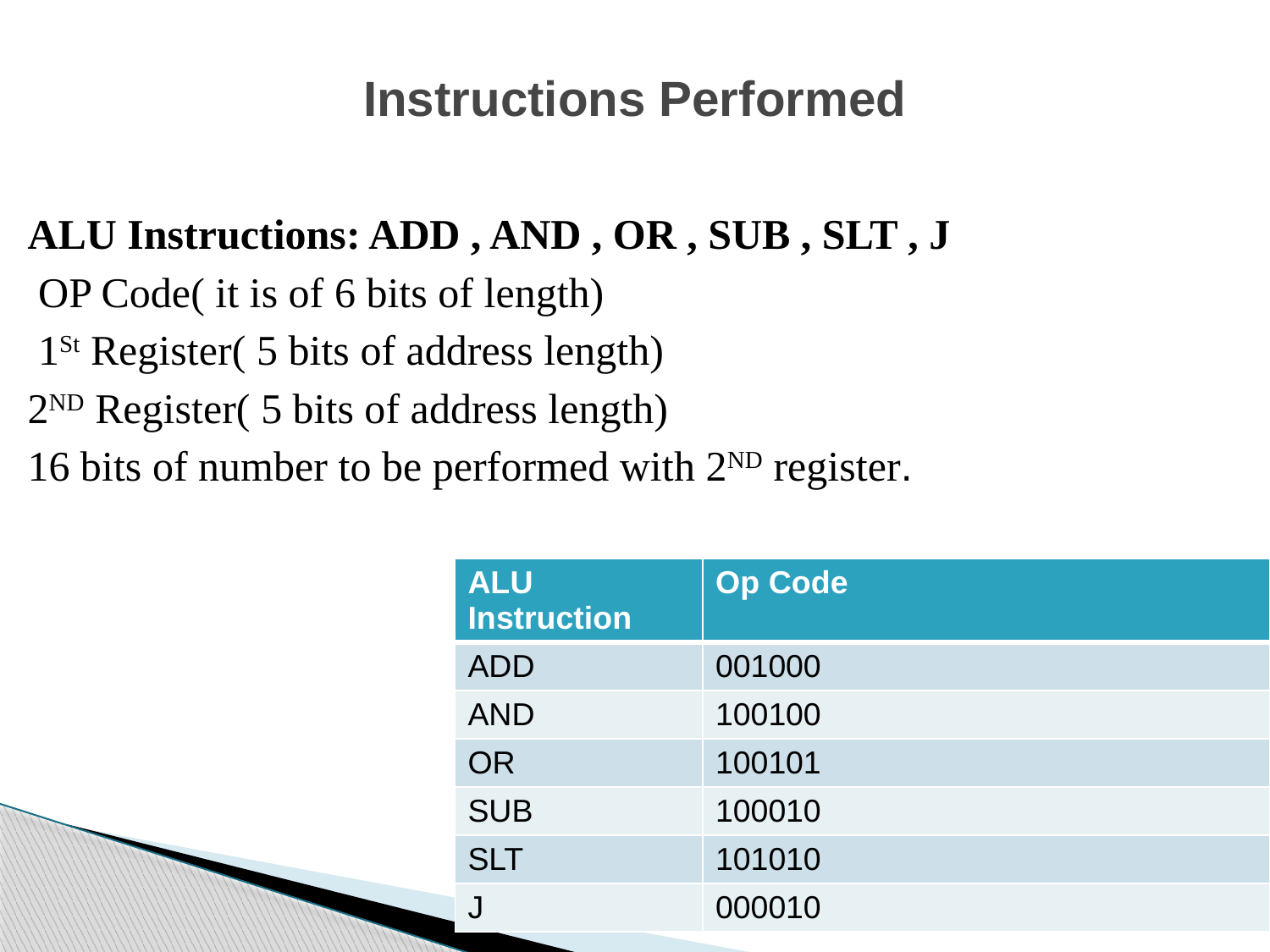

# Instructions Performed
ALU Instructions: ADD , AND , OR , SUB , SLT , J
 OP Code( it is of 6 bits of length)
 1St Register( 5 bits of address length)
2ND Register( 5 bits of address length)
16 bits of number to be performed with 2ND register.

| ALU Instruction | Op Code |
| --- | --- |
| ADD | 001000 |
| AND | 100100 |
| OR | 100101 |
| SUB | 100010 |
| SLT | 101010 |
| J | 000010 |